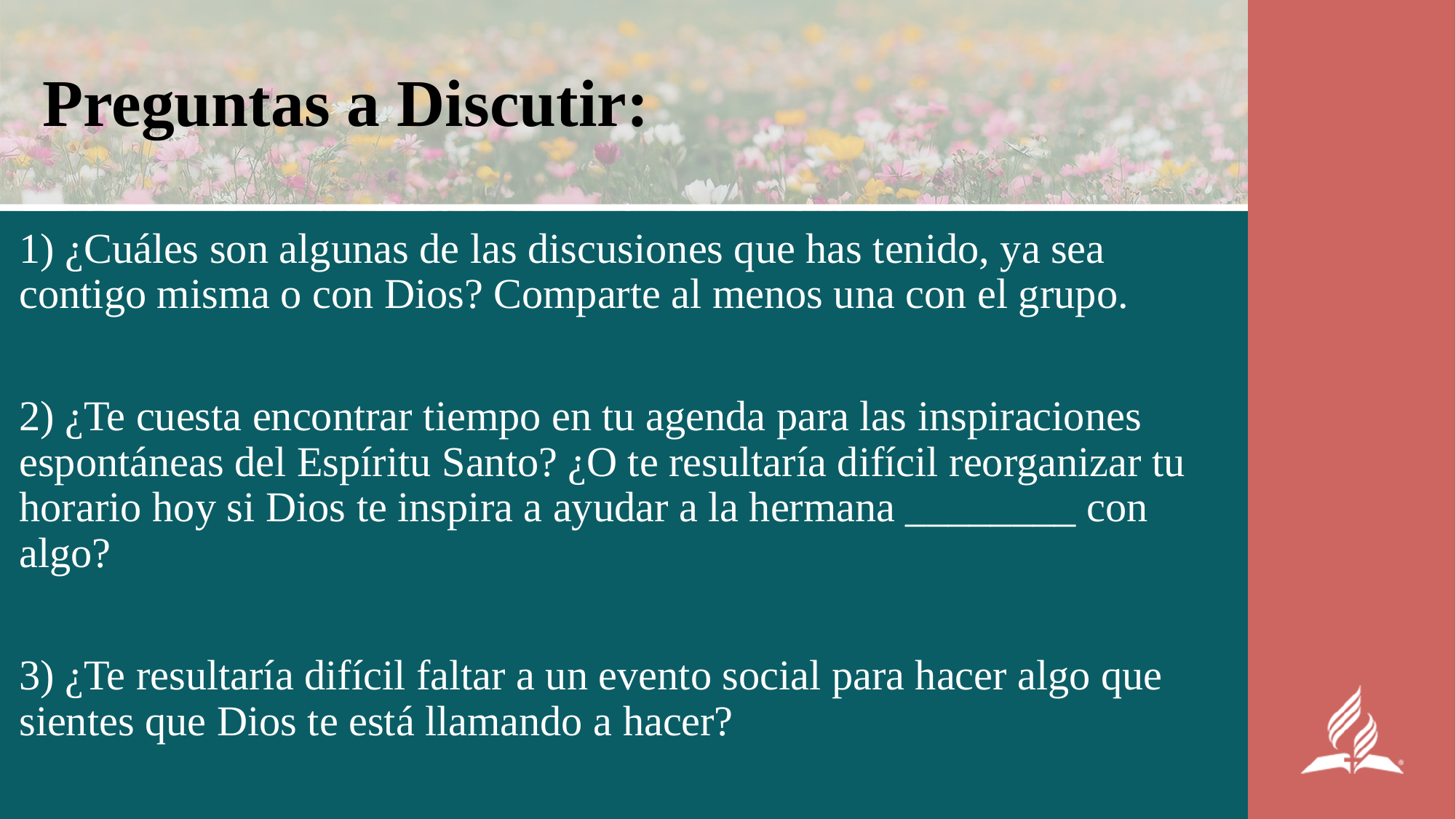

# Preguntas a Discutir:
1) ¿Cuáles son algunas de las discusiones que has tenido, ya sea contigo misma o con Dios? Comparte al menos una con el grupo.

2) ¿Te cuesta encontrar tiempo en tu agenda para las inspiraciones espontáneas del Espíritu Santo? ¿O te resultaría difícil reorganizar tu horario hoy si Dios te inspira a ayudar a la hermana ________ con algo?

3) ¿Te resultaría difícil faltar a un evento social para hacer algo que sientes que Dios te está llamando a hacer?